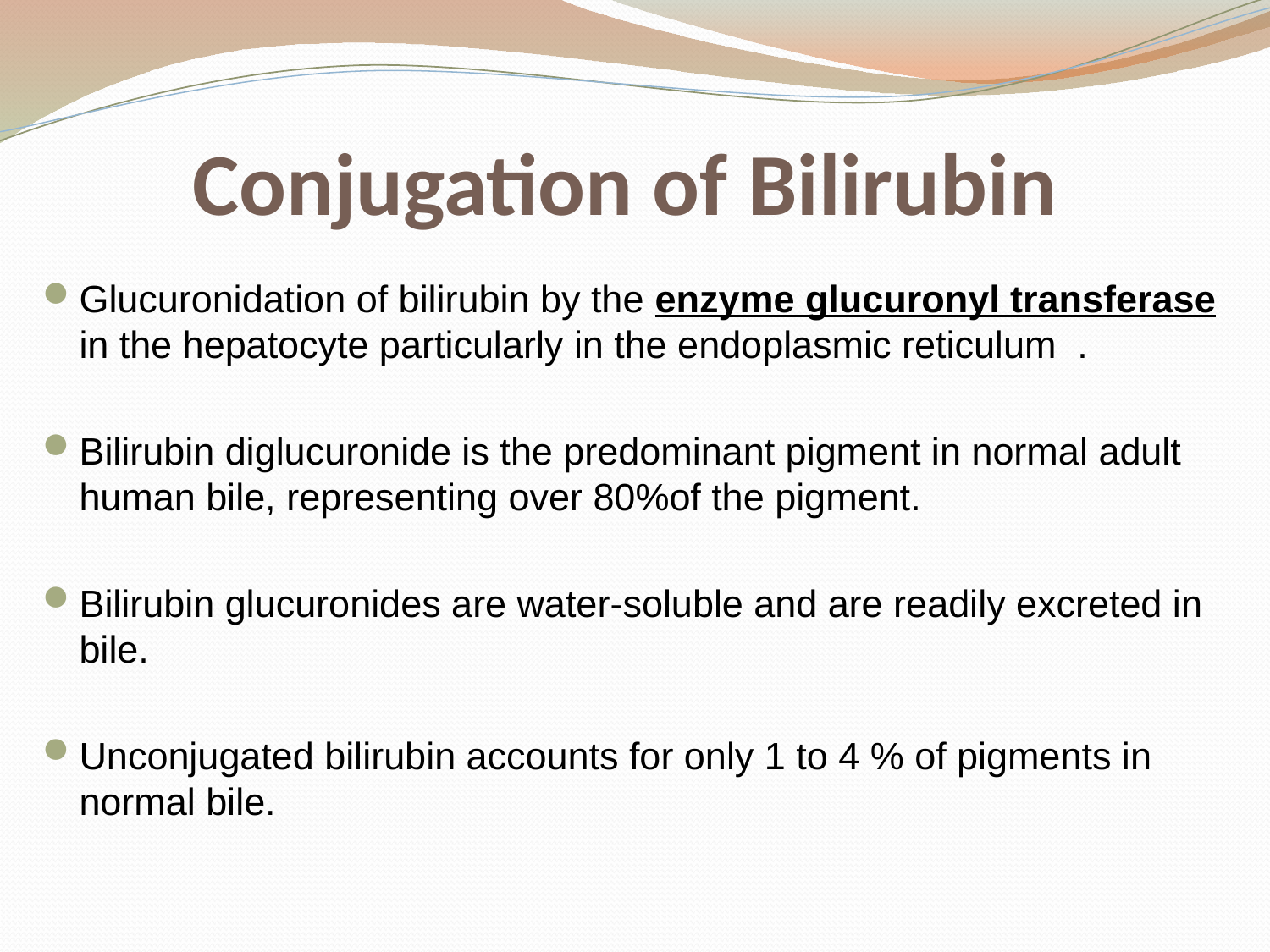

# Conjugation of Bilirubin
Glucuronidation of bilirubin by the enzyme glucuronyl transferase in the hepatocyte particularly in the endoplasmic reticulum  .

Bilirubin diglucuronide is the predominant pigment in normal adult human bile, representing over 80%of the pigment.

Bilirubin glucuronides are water-soluble and are readily excreted in bile.

Unconjugated bilirubin accounts for only 1 to 4 % of pigments in normal bile.